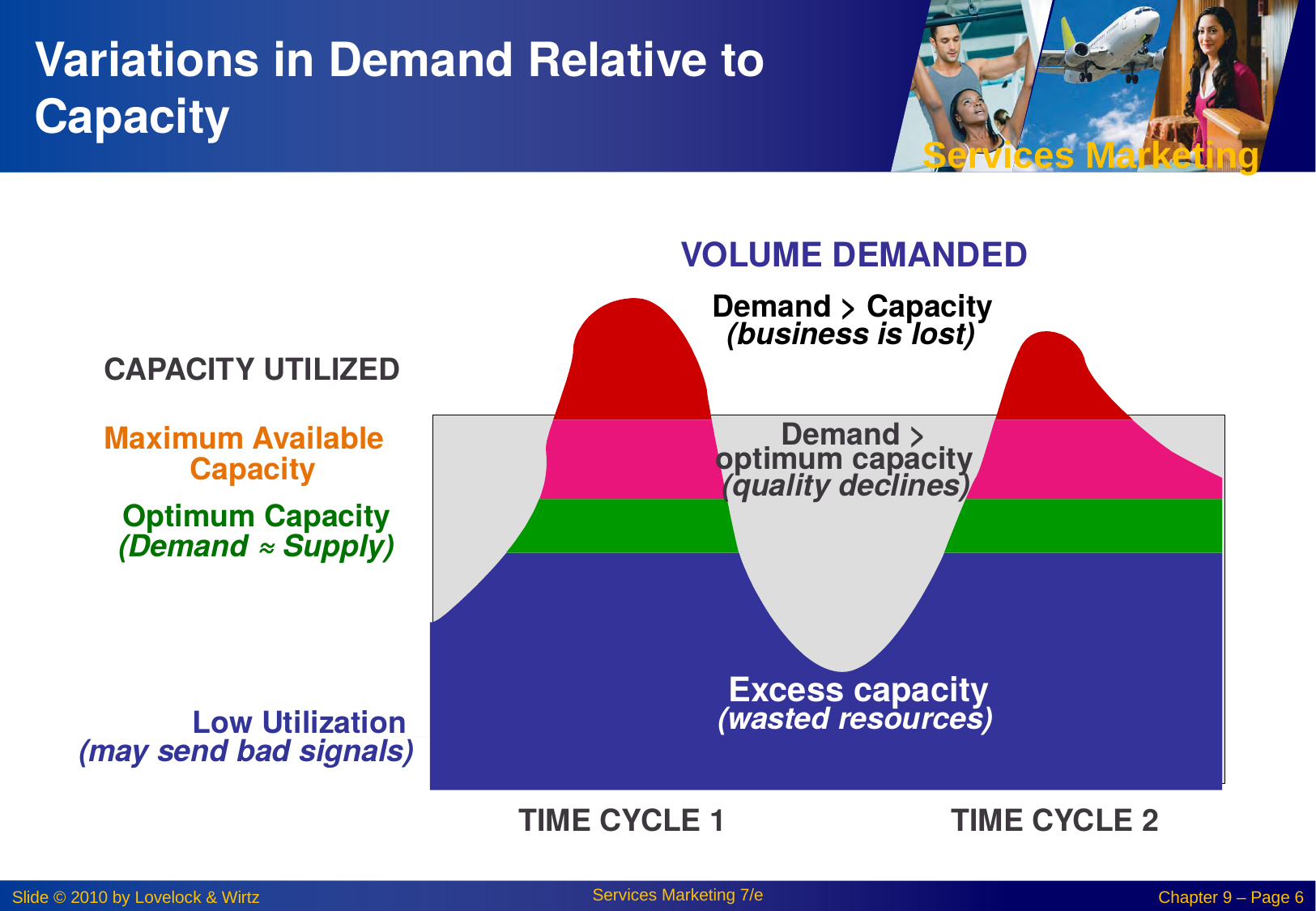

# Variations in Demand Relative to Capacity
VOLUME DEMANDED
Demand > Capacity

(business is lost)
CAPACITY UTILIZED

Demand >
Maximum Available

optimum capacity
Capacity
(quality declines)
Optimum Capacity

(Demand ≈ Supply)

Excess capacity
(wasted resources)
Low Utilization
(may send bad signals)

TIME CYCLE 2
TIME CYCLE 1